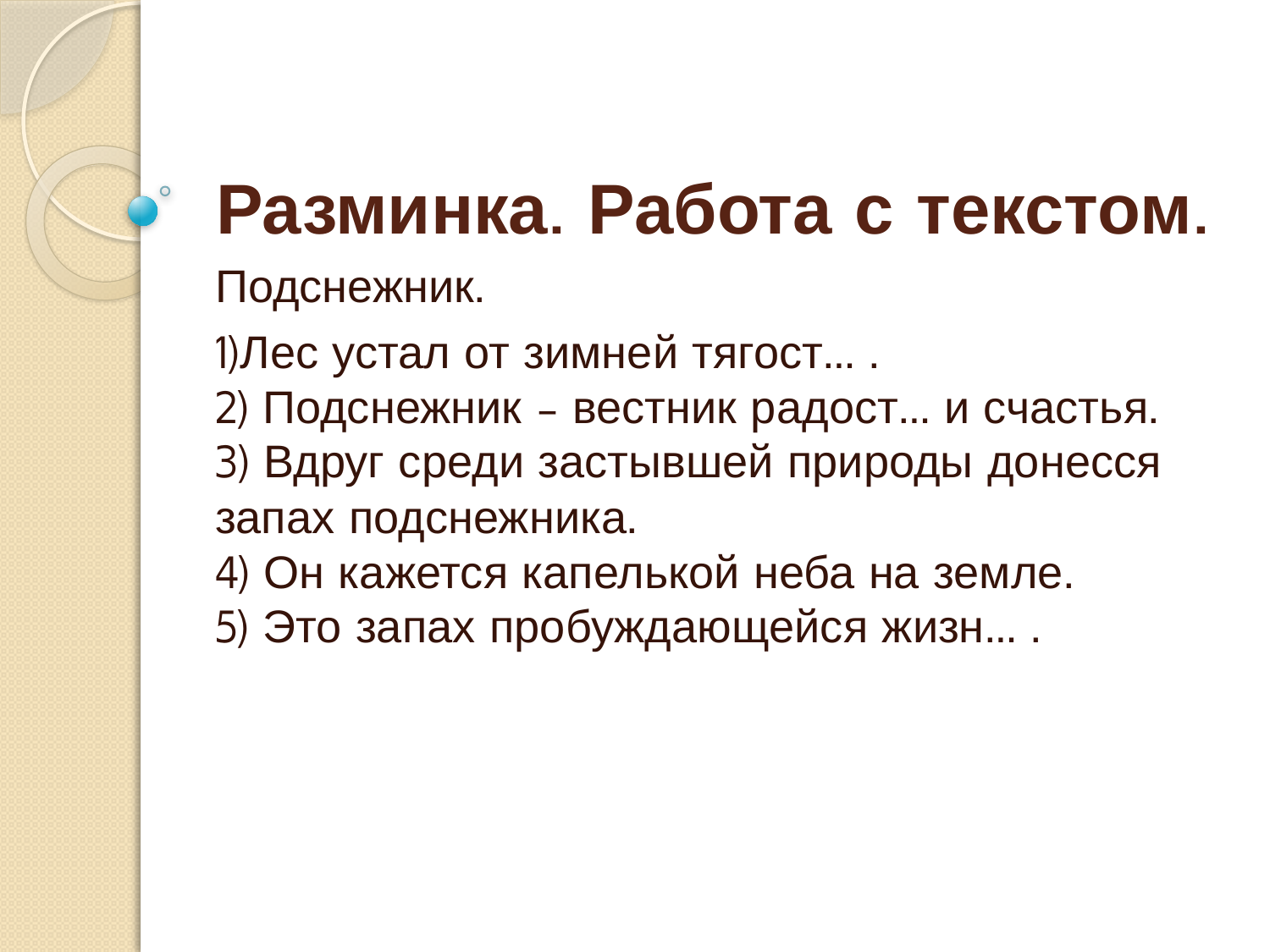

# Разминка. Работа с текстом.
Подснежник.
1)Лес устал от зимней тягост… .
2) Подснежник – вестник радост… и счастья.
3) Вдруг среди застывшей природы донесся запах подснежника.
4) Он кажется капелькой неба на земле.
5) Это запах пробуждающейся жизн… .